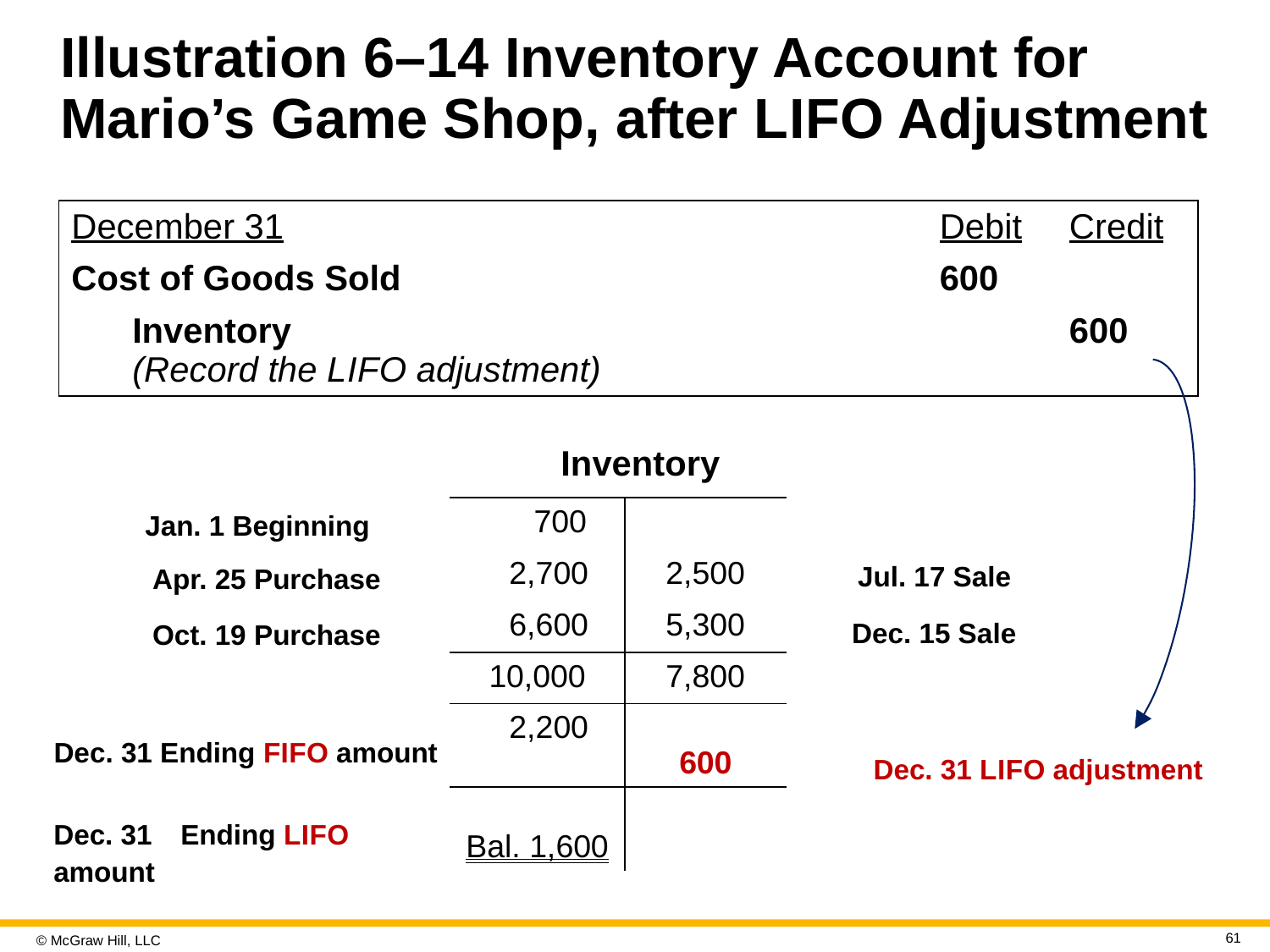

# Illustration 6–14 Inventory Account for Mario’s Game Shop, after L I F O Adjustment
| December 31 | Debit | Credit |
| --- | --- | --- |
| Cost of Goods Sold | 600 |  |
| Inventory (Record the L I F O adjustment) |  | 600 |

Inventory
| 700 |  |
| --- | --- |
| 2,700 | 2,500 |
| 6,600 | 5,300 |
| 10,000 | 7,800 |
| 2,200 | 600 |
| Bal. 1,600 |  |
Jan. 1 Beginning
Jul. 17 Sale
Apr. 25 Purchase
Dec. 15 Sale
Oct. 19 Purchase
Dec. 31 Ending F I F O amount
Dec. 31 L I F O adjustment
Dec. 31	Ending L I F O amount
61